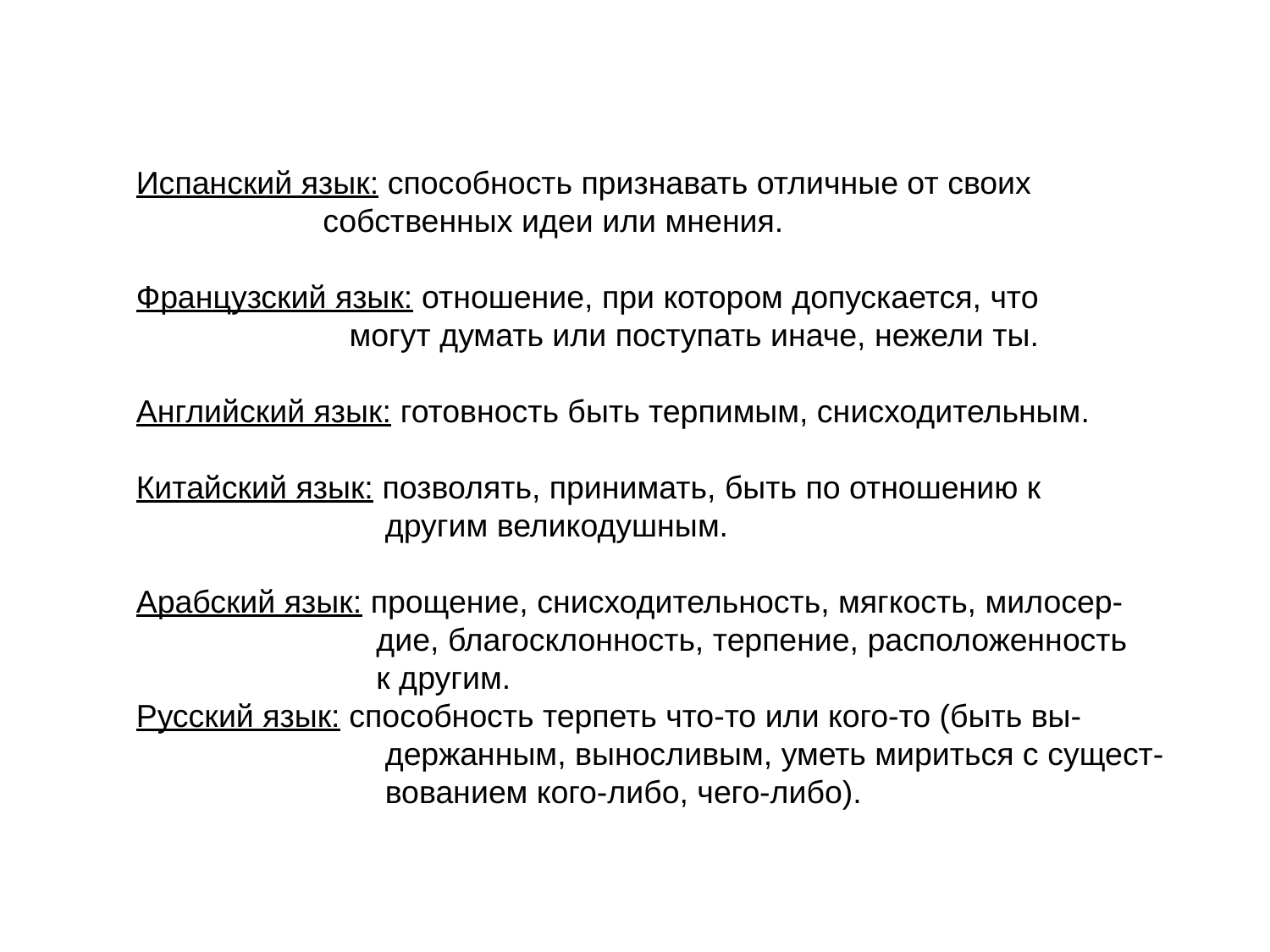

Толерантность
Испанский язык: способность признавать отличные от своих
                     собственных идеи или мнения.

Французский язык: отношение, при котором допускается, что
                        могут думать или поступать иначе, нежели ты.

Английский язык: готовность быть терпимым, снисходительным.

Китайский язык: позволять, принимать, быть по отношению к
                            другим великодушным.

Арабский язык: прощение, снисходительность, мягкость, милосер-
                           дие, благосклонность, терпение, расположенность
                           к другим.
Русский язык: способность терпеть что-то или кого-то (быть вы-
                            держанным, выносливым, уметь мириться с сущест-
                            вованием кого-либо, чего-либо).